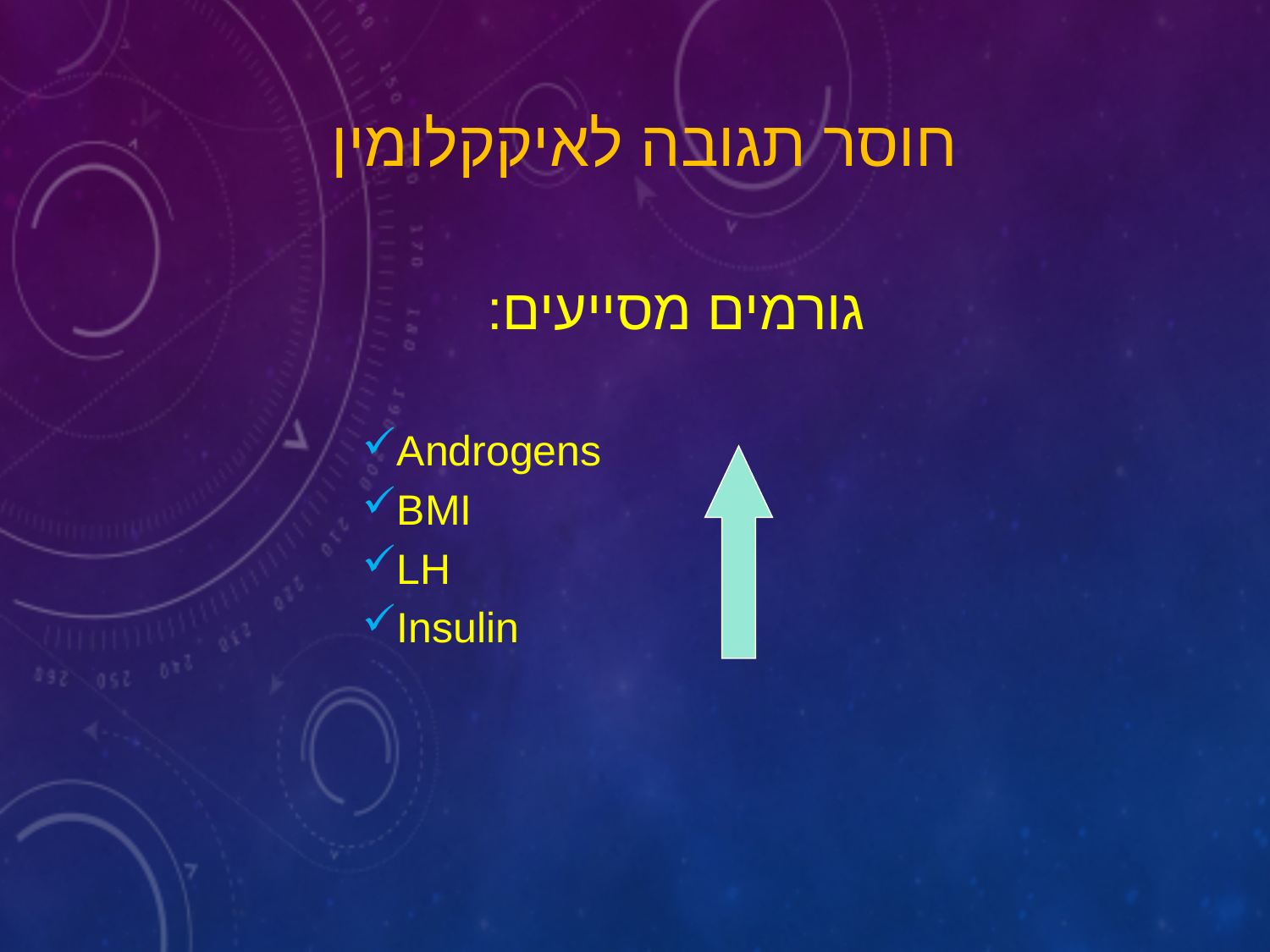

# חוסר תגובה לאיקקלומין
גורמים מסייעים:

Androgens
BMI
LH
Insulin